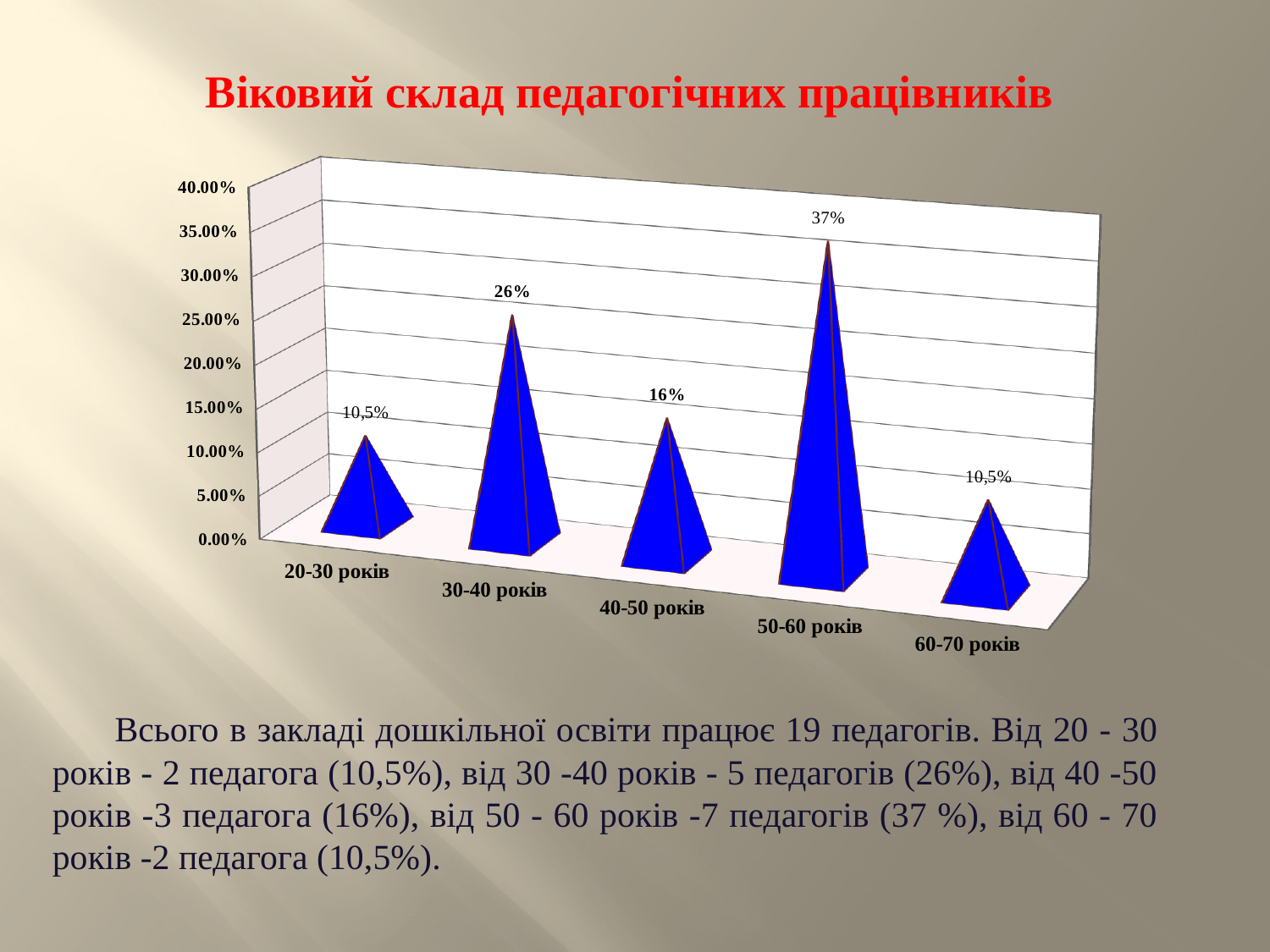

#
Віковий склад педагогічних працівників

[unsupported chart]

Всього в закладі дошкільної освіти працює 19 педагогів. Від 20 - 30 років - 2 педагога (10,5%), від 30 -40 років - 5 педагогів (26%), від 40 -50 років -3 педагога (16%), від 50 - 60 років -7 педагогів (37 %), від 60 - 70 років -2 педагога (10,5%).